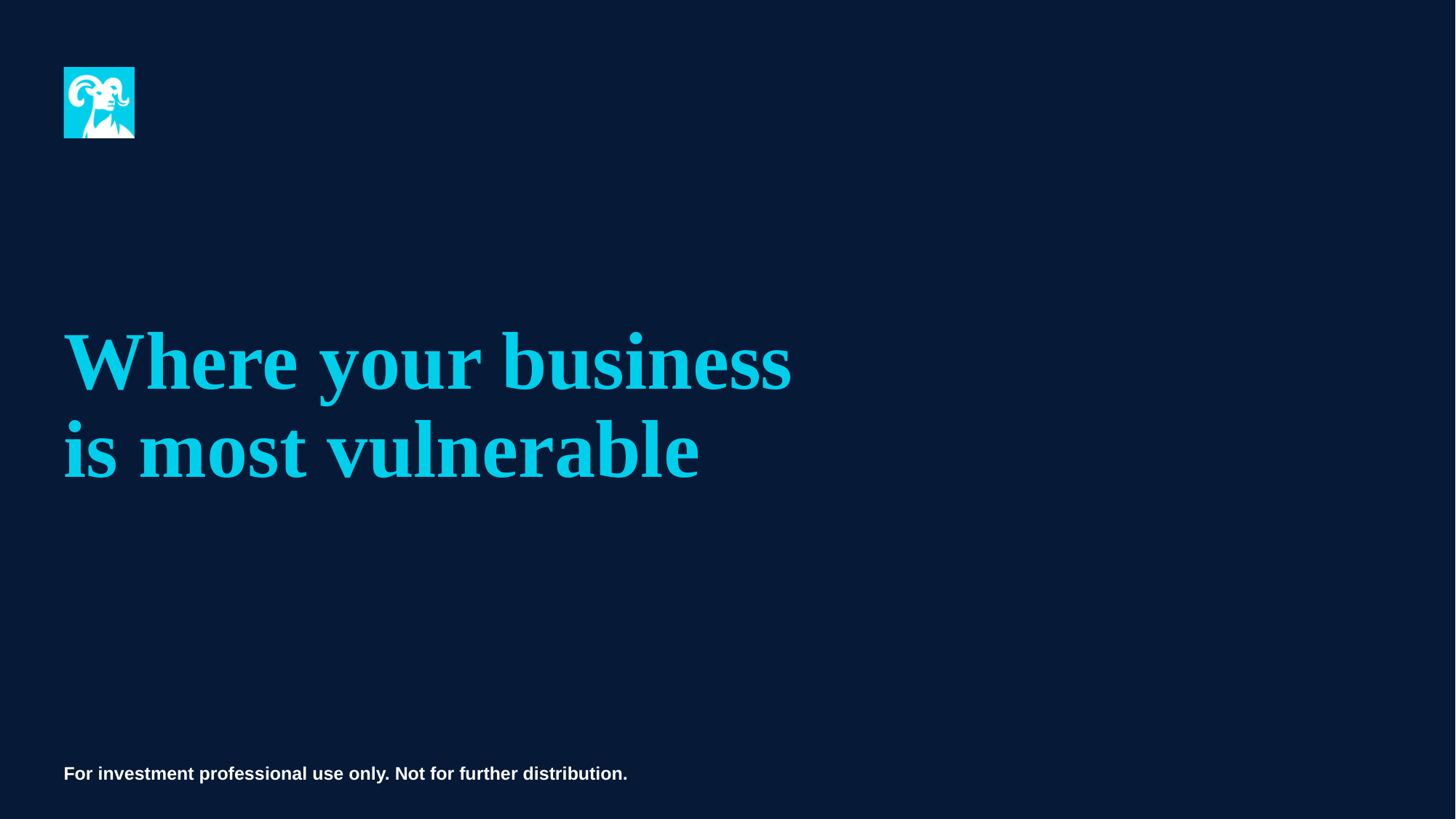

# Where your business is most vulnerable

For investment professional use only. Not for further distribution.